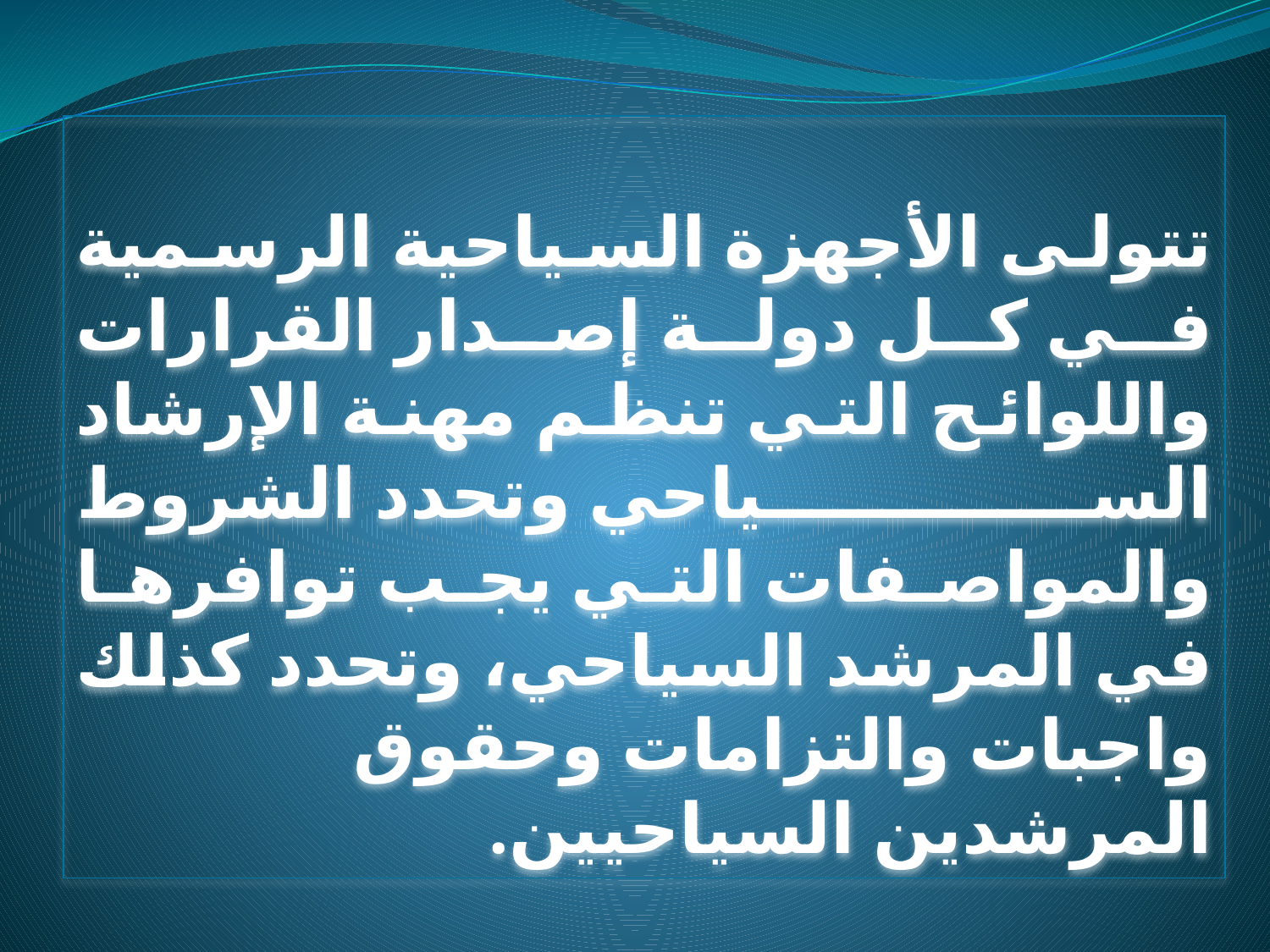

تتولى الأجهزة السياحية الرسمية في كل دولة إصدار القرارات واللوائح التي تنظم مهنة الإرشاد السياحي وتحدد الشروط والمواصفات التي يجب توافرها في المرشد السياحي، وتحدد كذلك واجبات والتزامات وحقوق المرشدين السياحيين.